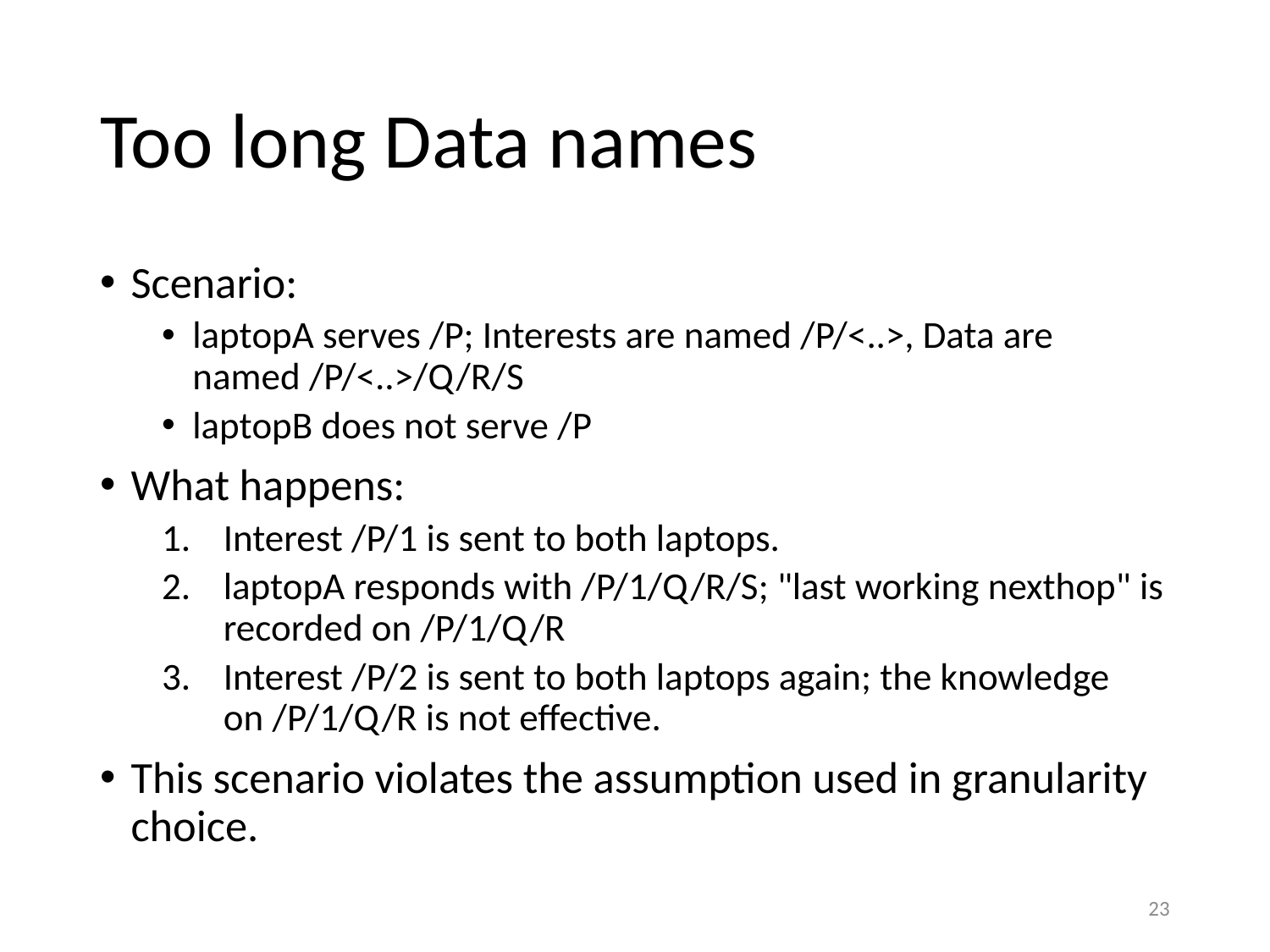

# Too long Data names
Scenario:
laptopA serves /P; Interests are named /P/<..>, Data are named /P/<..>/Q/R/S
laptopB does not serve /P
What happens:
Interest /P/1 is sent to both laptops.
laptopA responds with /P/1/Q/R/S; "last working nexthop" is recorded on /P/1/Q/R
Interest /P/2 is sent to both laptops again; the knowledge on /P/1/Q/R is not effective.
This scenario violates the assumption used in granularity choice.
23